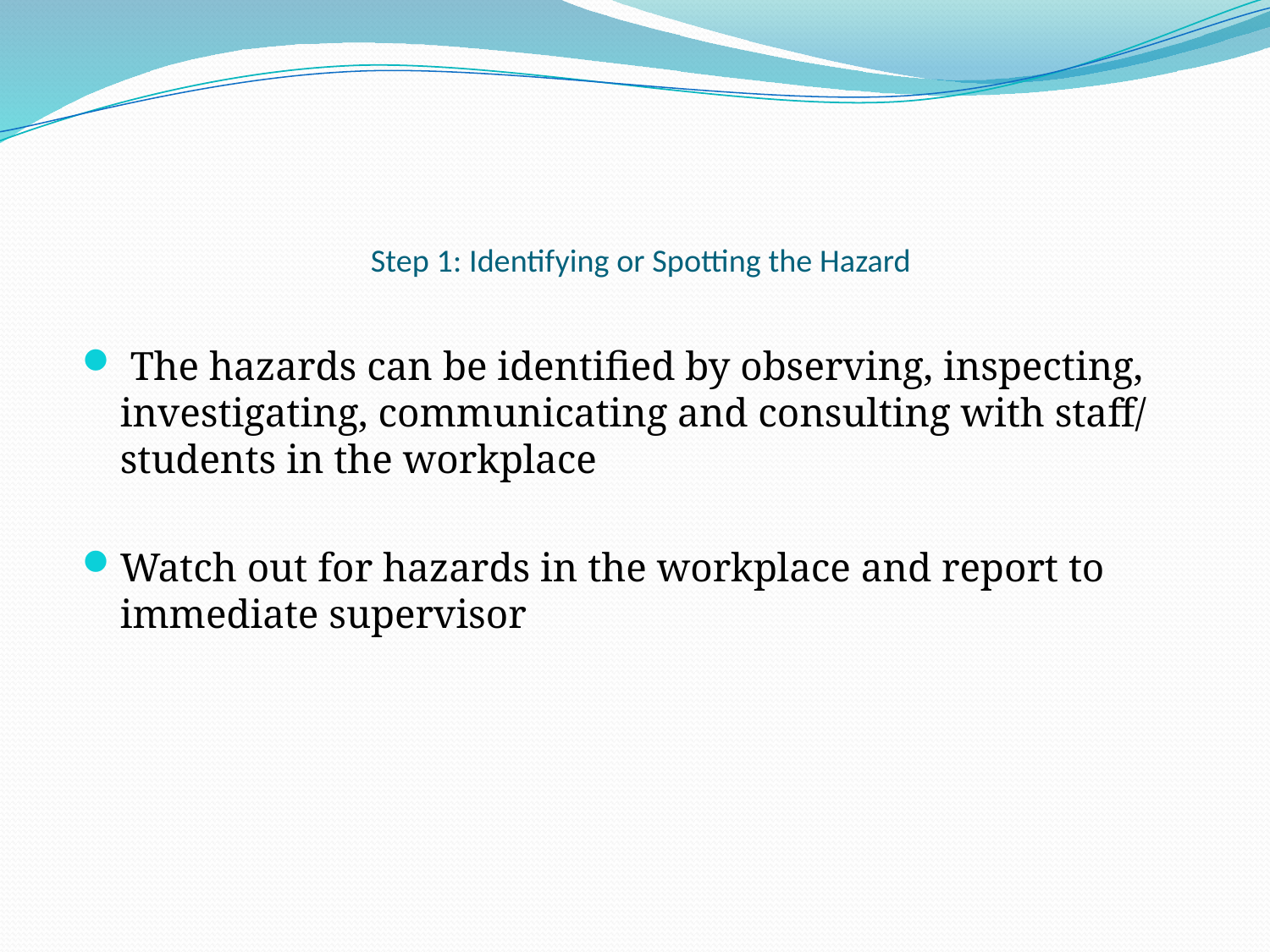

# Step 1: Identifying or Spotting the Hazard

 The hazards can be identified by observing, inspecting, investigating, communicating and consulting with staff/ students in the workplace

Watch out for hazards in the workplace and report to immediate supervisor